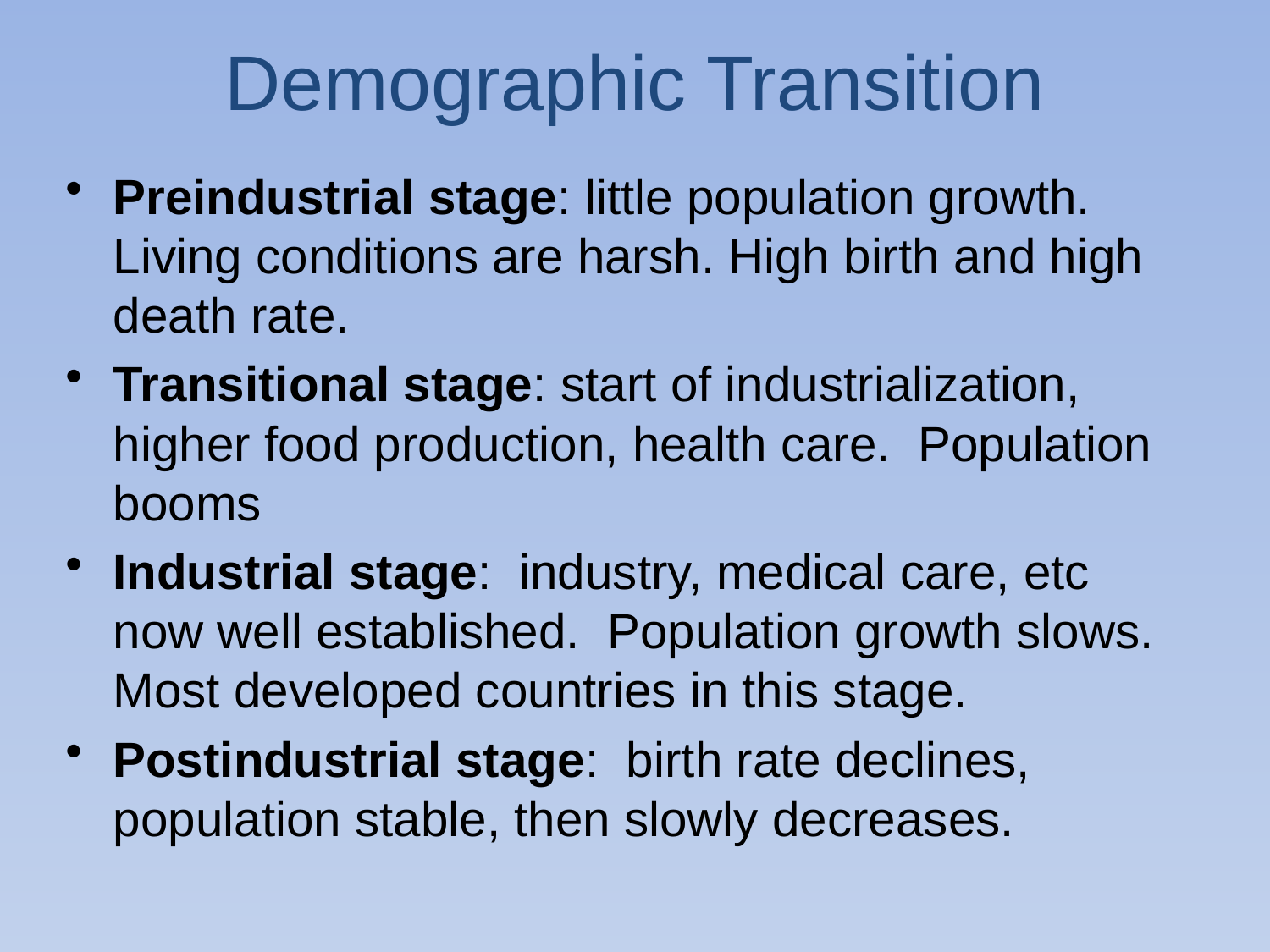

Demographic Transition
Preindustrial stage: little population growth.  Living conditions are harsh. High birth and high death rate.
Transitional stage: start of industrialization, higher food production, health care.  Population booms
Industrial stage:  industry, medical care, etc now well established.  Population growth slows.  Most developed countries in this stage.
Postindustrial stage:  birth rate declines, population stable, then slowly decreases.